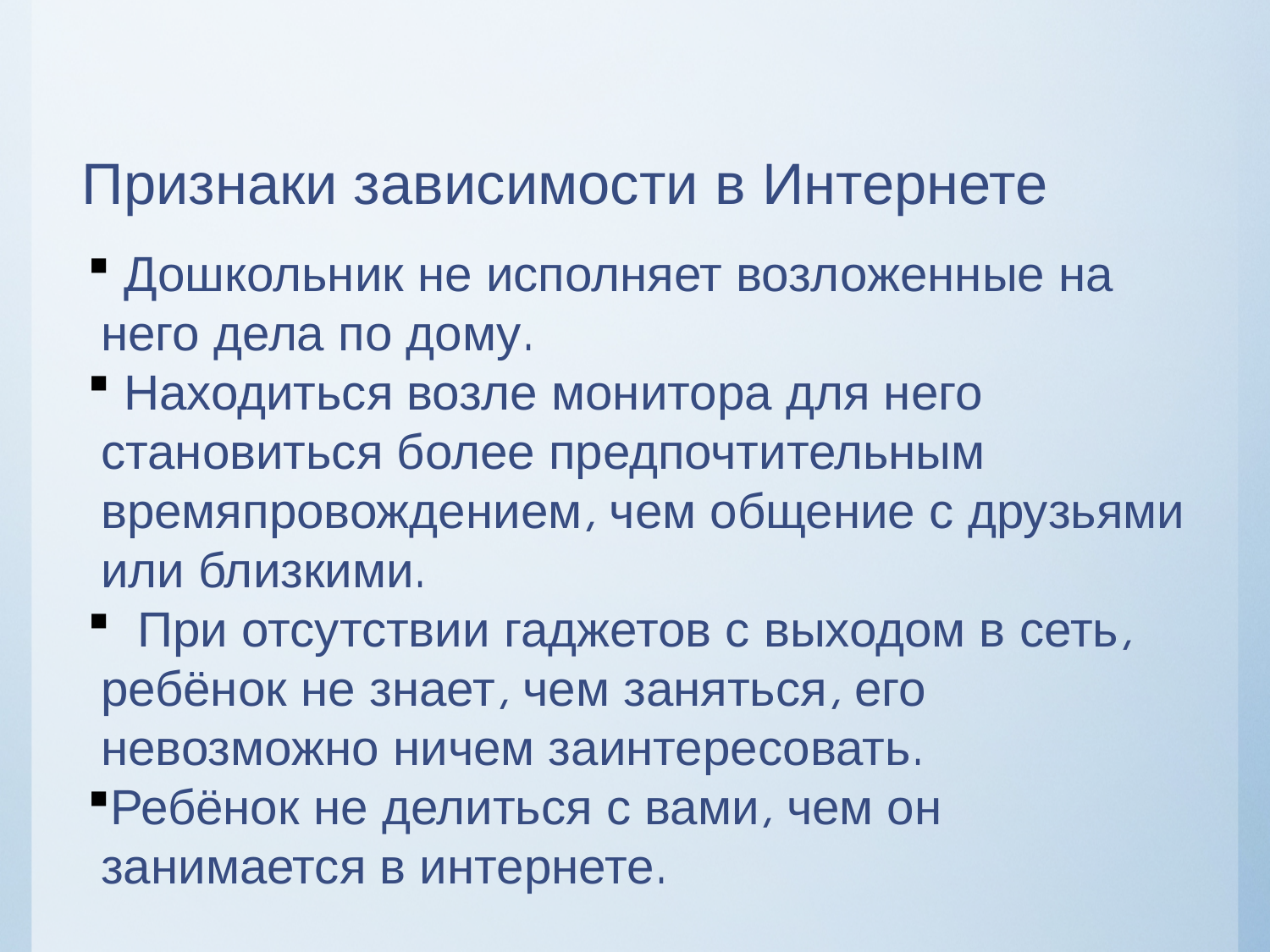

# Признаки зависимости в Интернете
 Дошкольник не исполняет возложенные на него дела по дому.
 Находиться возле монитора для него становиться более предпочтительным времяпровождением, чем общение с друзьями или близкими.
  При отсутствии гаджетов с выходом в сеть, ребёнок не знает, чем заняться, его невозможно ничем заинтересовать.
Ребёнок не делиться с вами, чем он занимается в интернете.